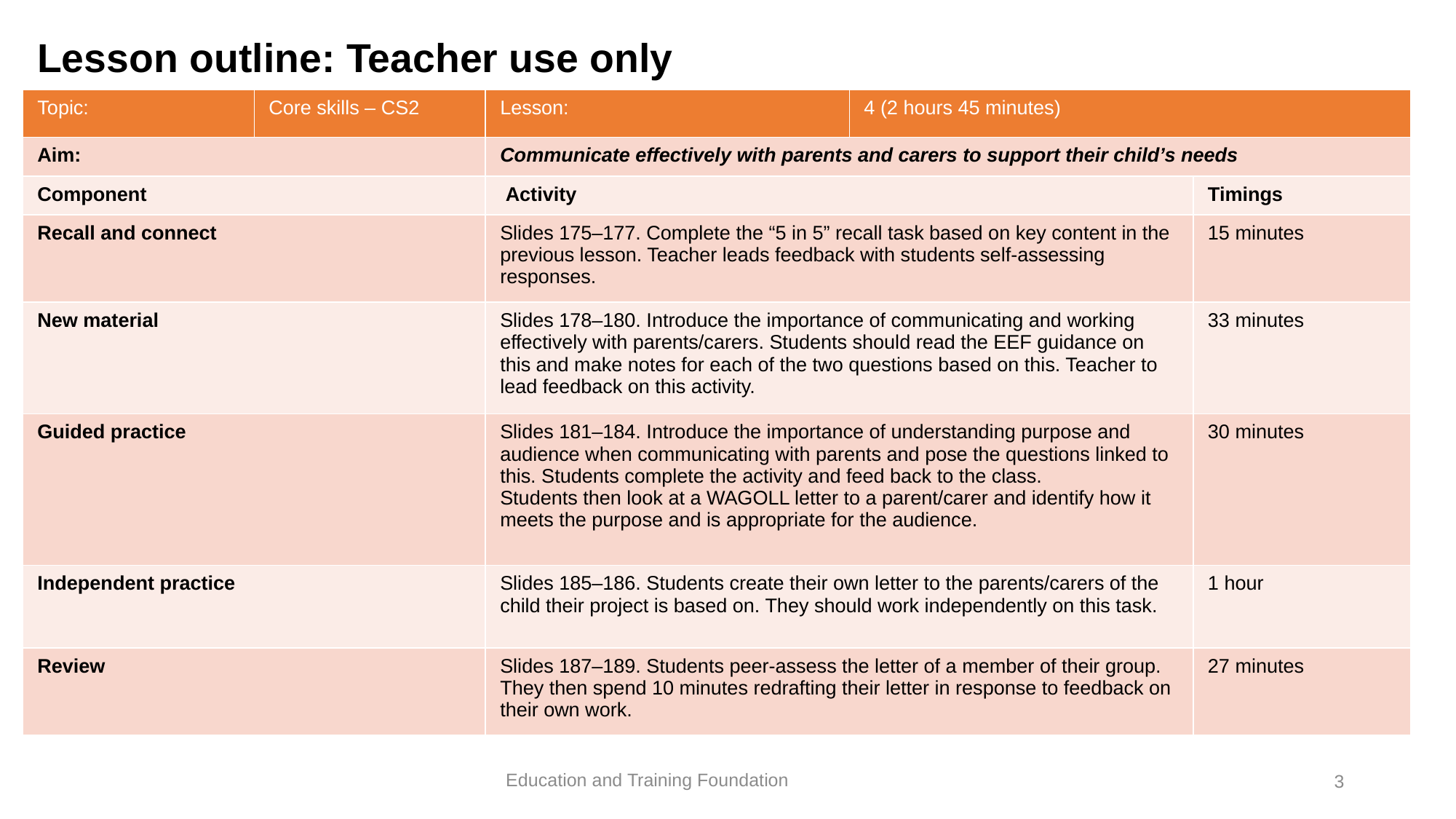

# Lesson outline: Teacher use only

| Topic: | Core skills – CS2 | Lesson: | 4 (2 hours 45 minutes) |  |
| --- | --- | --- | --- | --- |
| Aim: |  | Communicate effectively with parents and carers to support their child’s needs |  |  |
| Component |  | Activity |  | Timings |
| Recall and connect |  | Slides 175–177. Complete the “5 in 5” recall task based on key content in the previous lesson. Teacher leads feedback with students self-assessing responses. |  | 15 minutes |
| New material |  | Slides 178–180. Introduce the importance of communicating and working effectively with parents/carers. Students should read the EEF guidance on this and make notes for each of the two questions based on this. Teacher to lead feedback on this activity. |  | 33 minutes |
| Guided practice |  | Slides 181–184. Introduce the importance of understanding purpose and audience when communicating with parents and pose the questions linked to this. Students complete the activity and feed back to the class.  Students then look at a WAGOLL letter to a parent/carer and identify how it meets the purpose and is appropriate for the audience. |  | 30 minutes |
| Independent practice |  | Slides 185–186. Students create their own letter to the parents/carers of the child their project is based on. They should work independently on this task. |  | 1 hour |
| Review |  | Slides 187–189. Students peer-assess the letter of a member of their group. They then spend 10 minutes redrafting their letter in response to feedback on their own work. |  | 27 minutes |
Education and Training Foundation
3